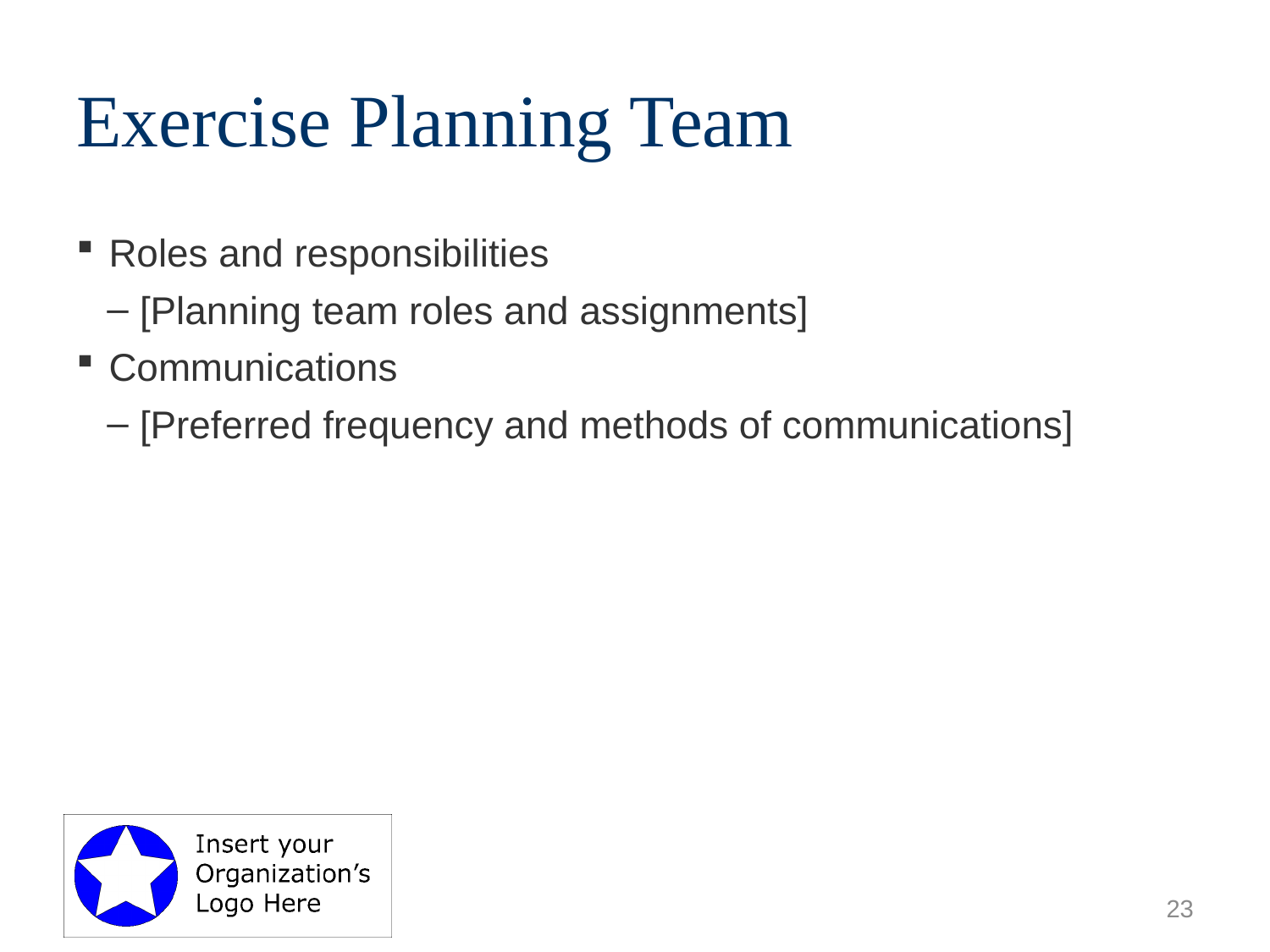

# Exercise Planning Team
Roles and responsibilities
[Planning team roles and assignments]
Communications
[Preferred frequency and methods of communications]
23